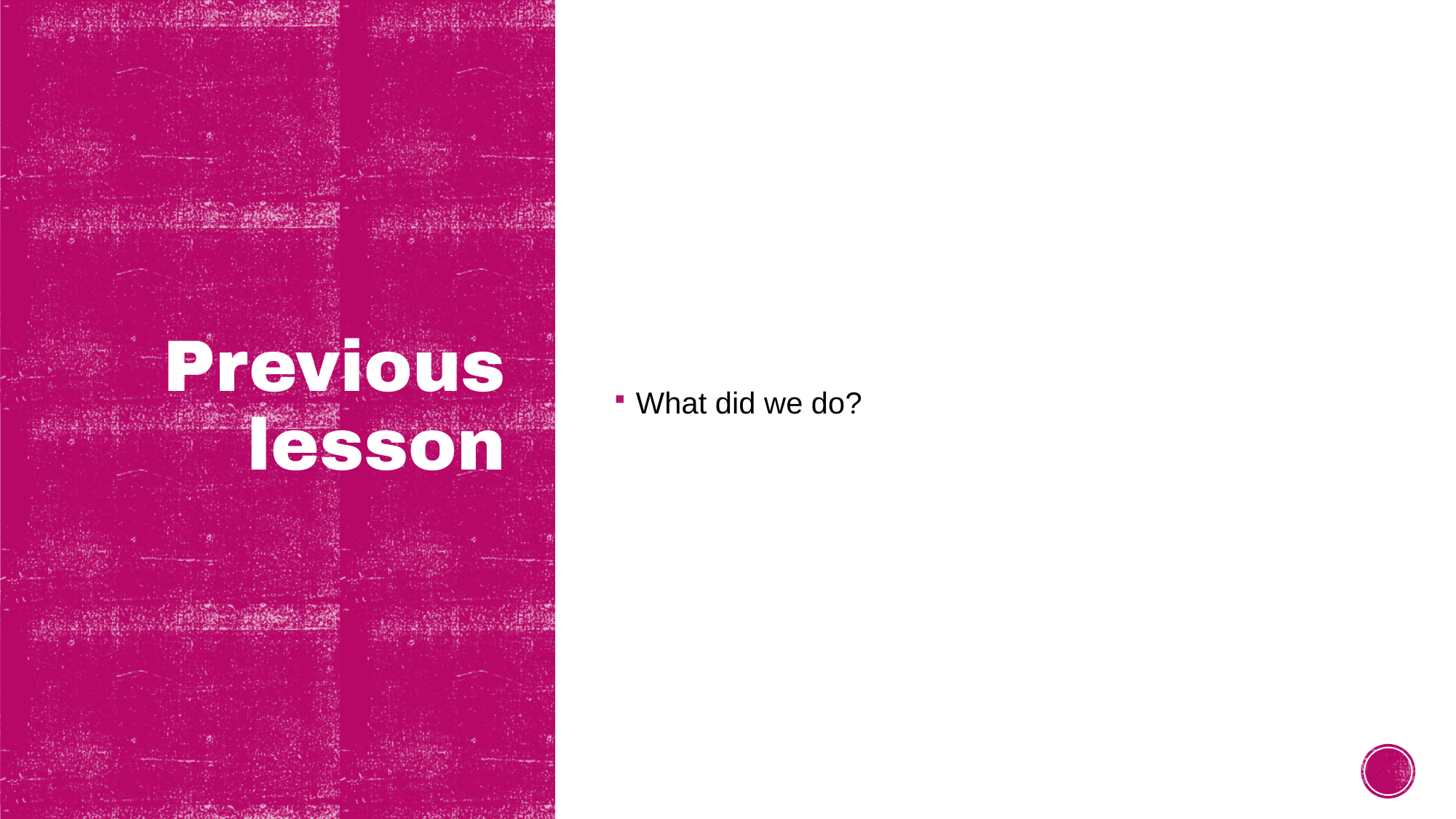

What did we do?
# Previous lesson